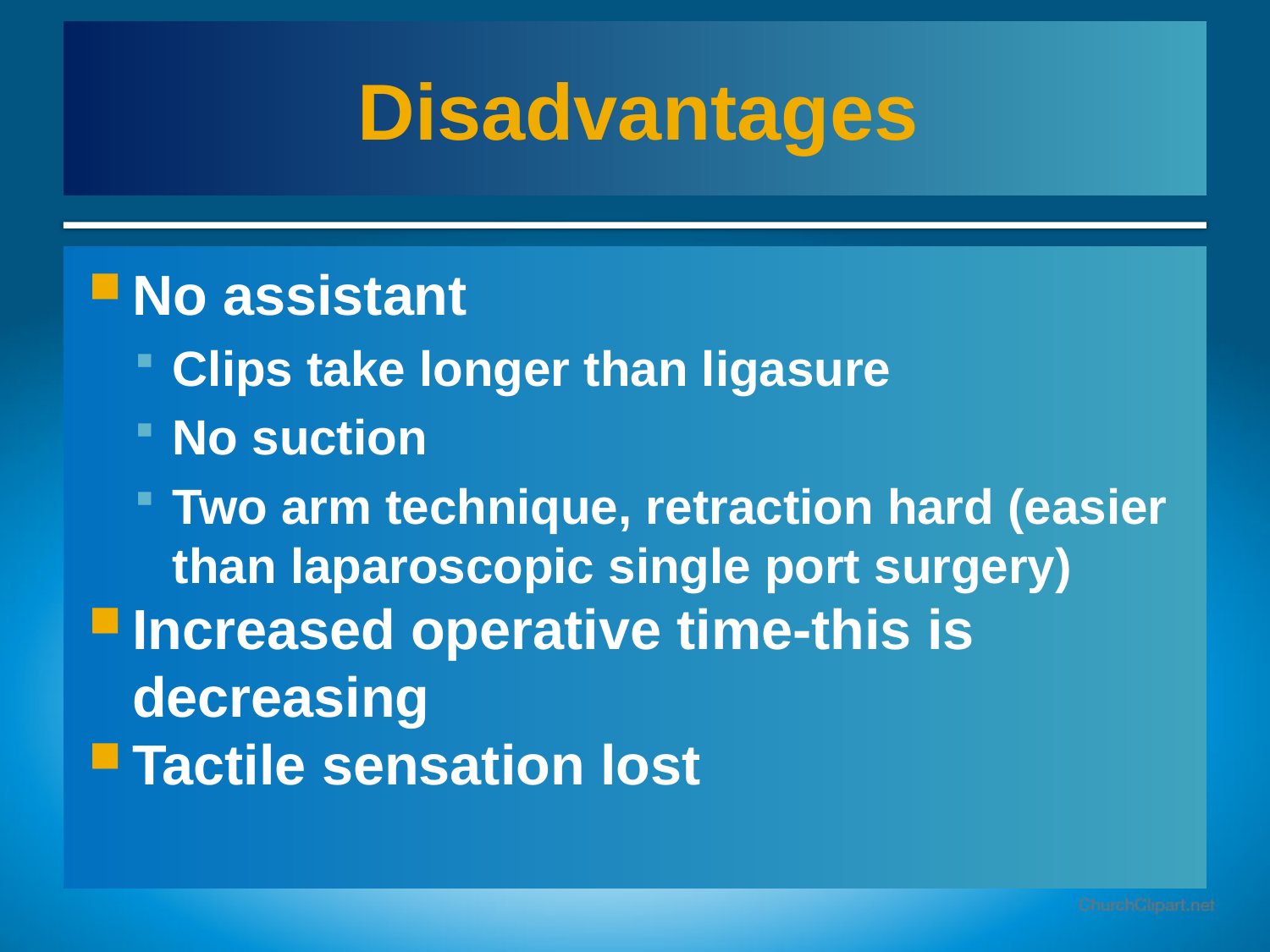

# Disadvantages
No assistant
Clips take longer than ligasure
No suction
Two arm technique, retraction hard (easier than laparoscopic single port surgery)
Increased operative time-this is decreasing
Tactile sensation lost